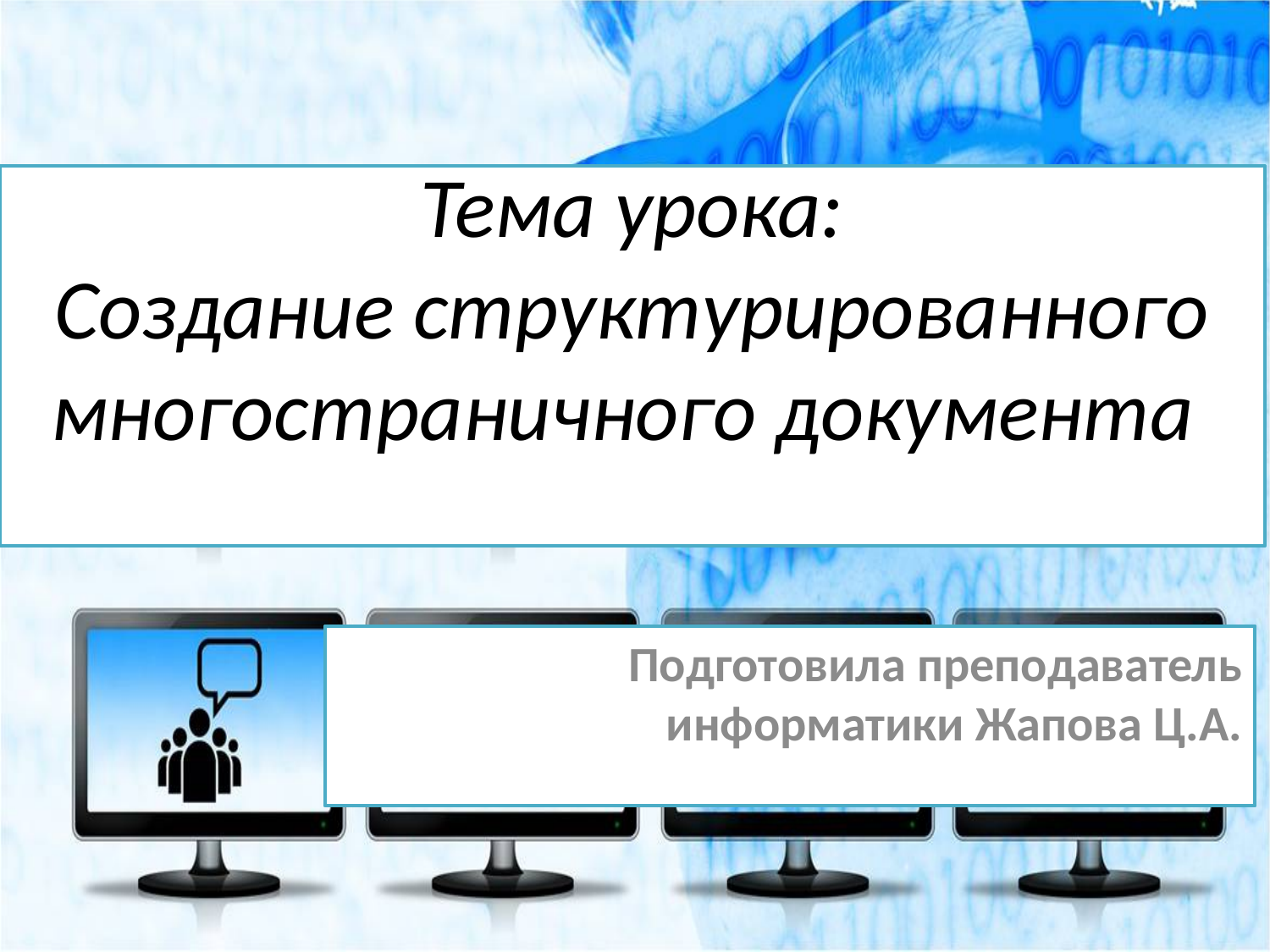

# Тема урока: Создание структурированного многостраничного документа
Подготовила преподаватель информатики Жапова Ц.А.